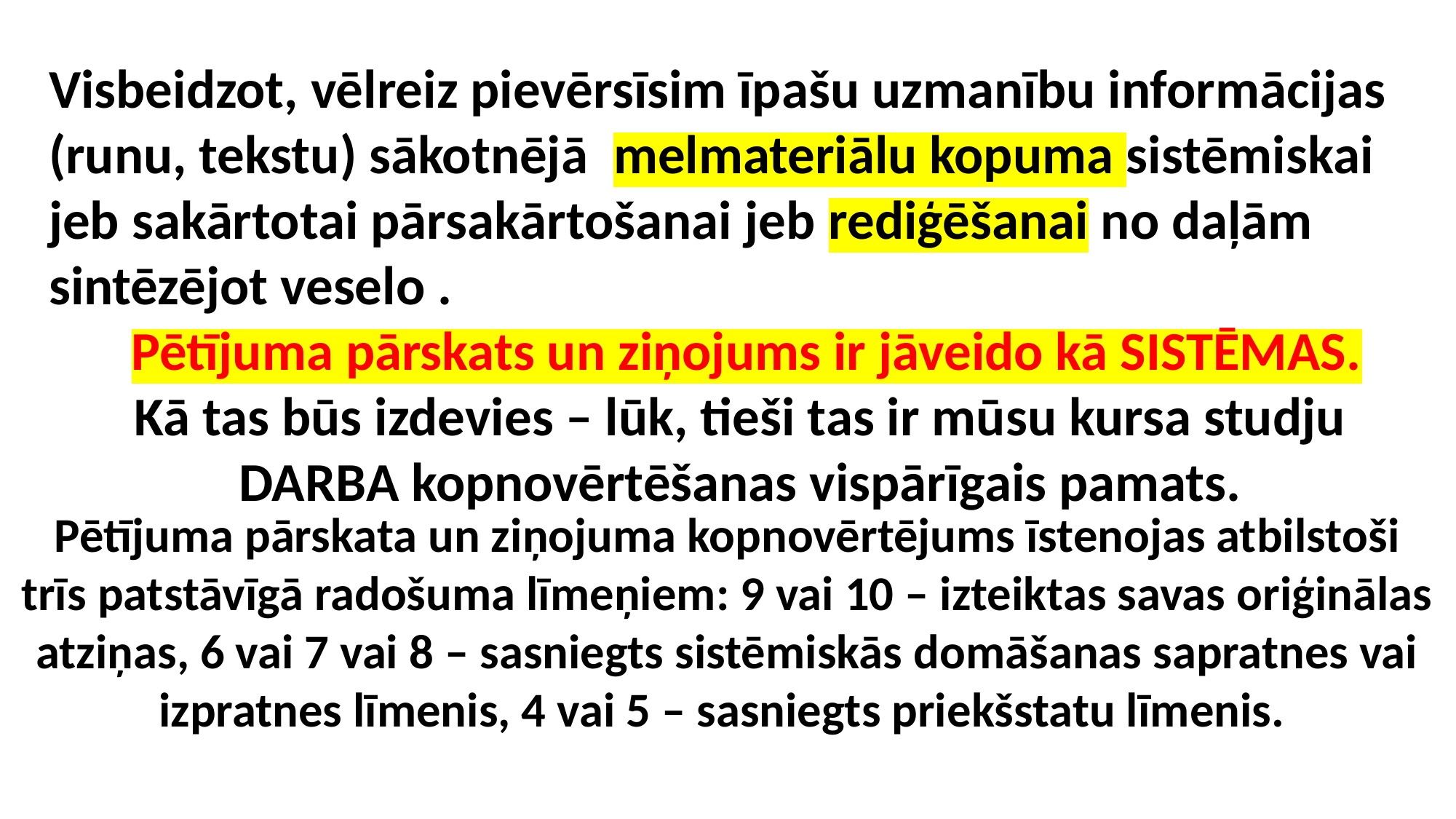

Visbeidzot, vēlreiz pievērsīsim īpašu uzmanību informācijas (runu, tekstu) sākotnējā  melmateriālu kopuma sistēmiskai jeb sakārtotai pārsakārtošanai jeb rediģēšanai no daļām sintēzējot veselo .
 Pētījuma pārskats un ziņojums ir jāveido kā SISTĒMAS.
Kā tas būs izdevies – lūk, tieši tas ir mūsu kursa studju DARBA kopnovērtēšanas vispārīgais pamats.
Pētījuma pārskata un ziņojuma kopnovērtējums īstenojas atbilstoši trīs patstāvīgā radošuma līmeņiem: 9 vai 10 – izteiktas savas oriģinālas atziņas, 6 vai 7 vai 8 – sasniegts sistēmiskās domāšanas sapratnes vai izpratnes līmenis, 4 vai 5 – sasniegts priekšstatu līmenis.